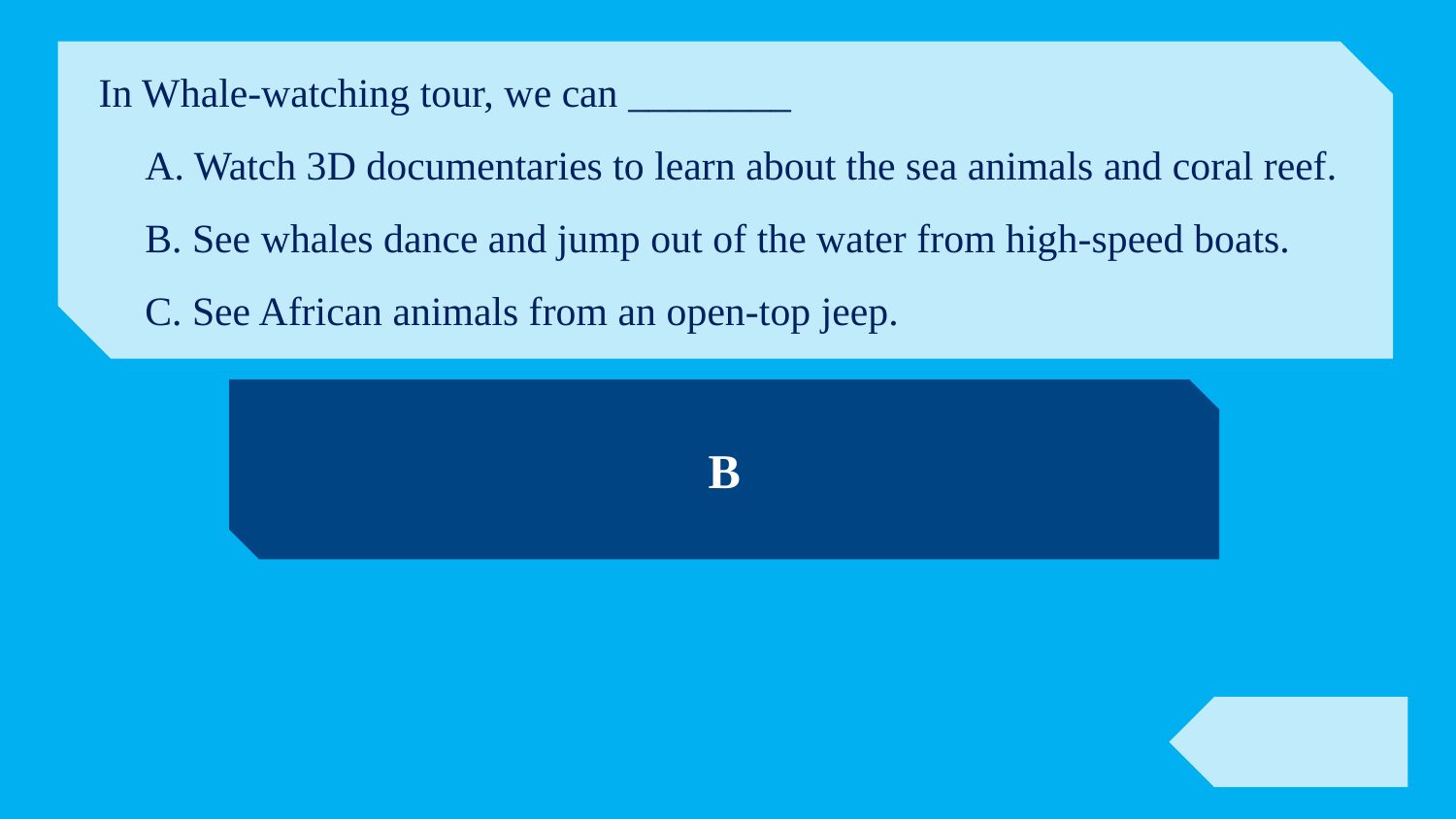

In Whale-watching tour, we can ________
A. Watch 3D documentaries to learn about the sea animals and coral reef.
B. See whales dance and jump out of the water from high-speed boats.
C. See African animals from an open-top jeep.
B